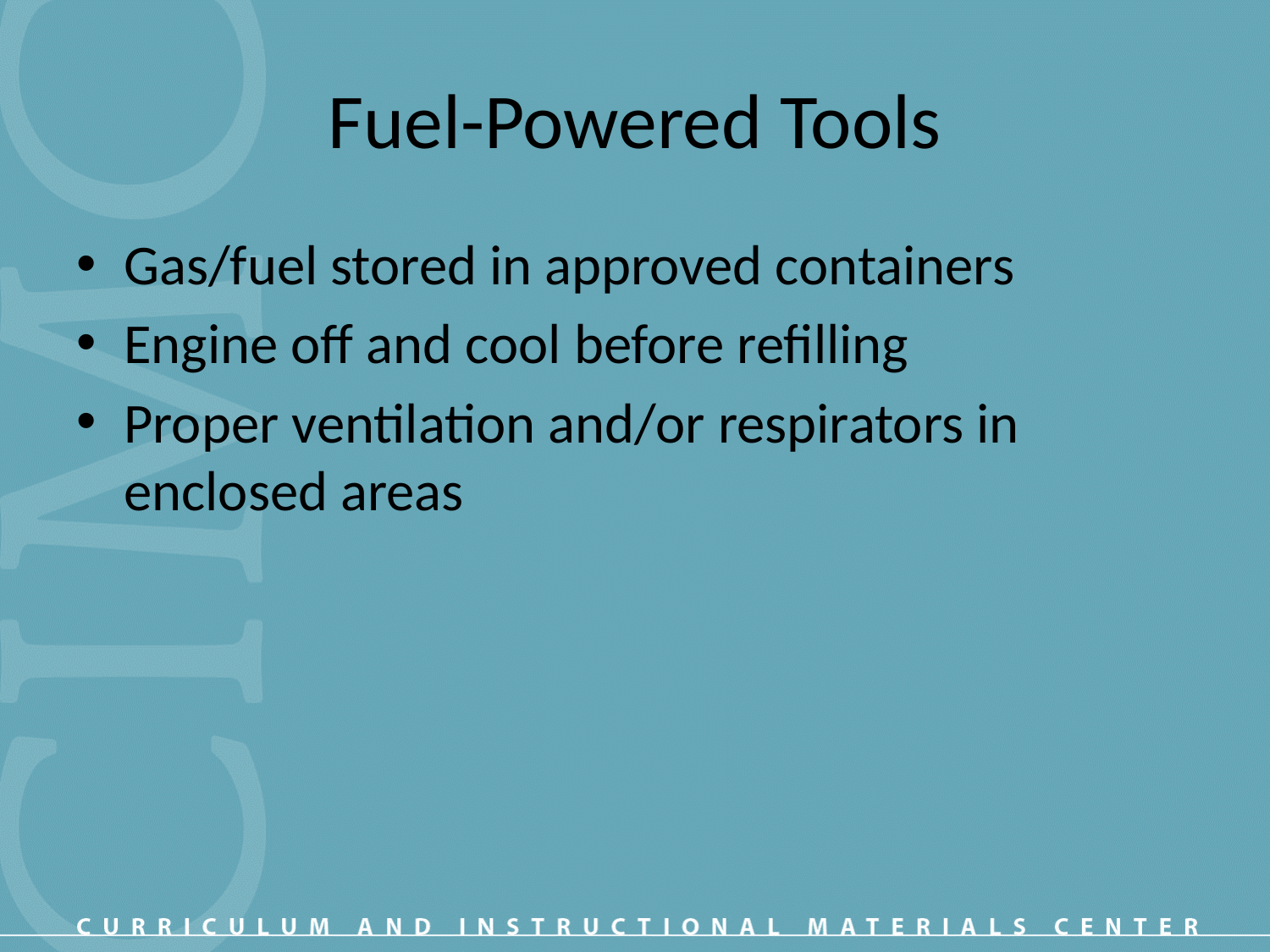

# Fuel-Powered Tools
Gas/fuel stored in approved containers
Engine off and cool before refilling
Proper ventilation and/or respirators in enclosed areas